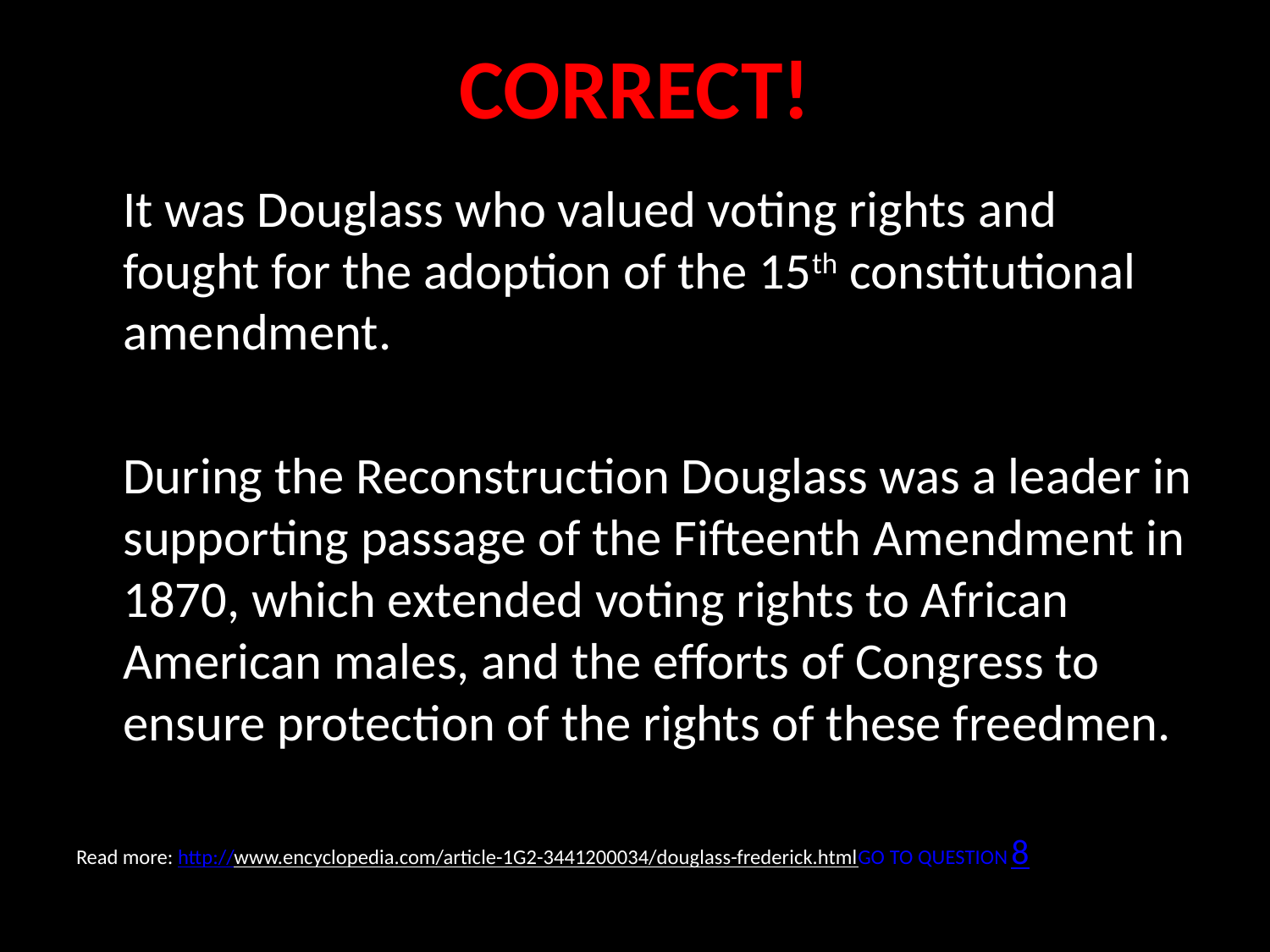

# CORRECT!
	It was Douglass who valued voting rights and fought for the adoption of the 15th constitutional amendment.

	During the Reconstruction Douglass was a leader in supporting passage of the Fifteenth Amendment in 1870, which extended voting rights to African American males, and the efforts of Congress to ensure protection of the rights of these freedmen.

Read more: http://www.encyclopedia.com/article-1G2-3441200034/douglass-frederick.html GO TO QUESTION 8